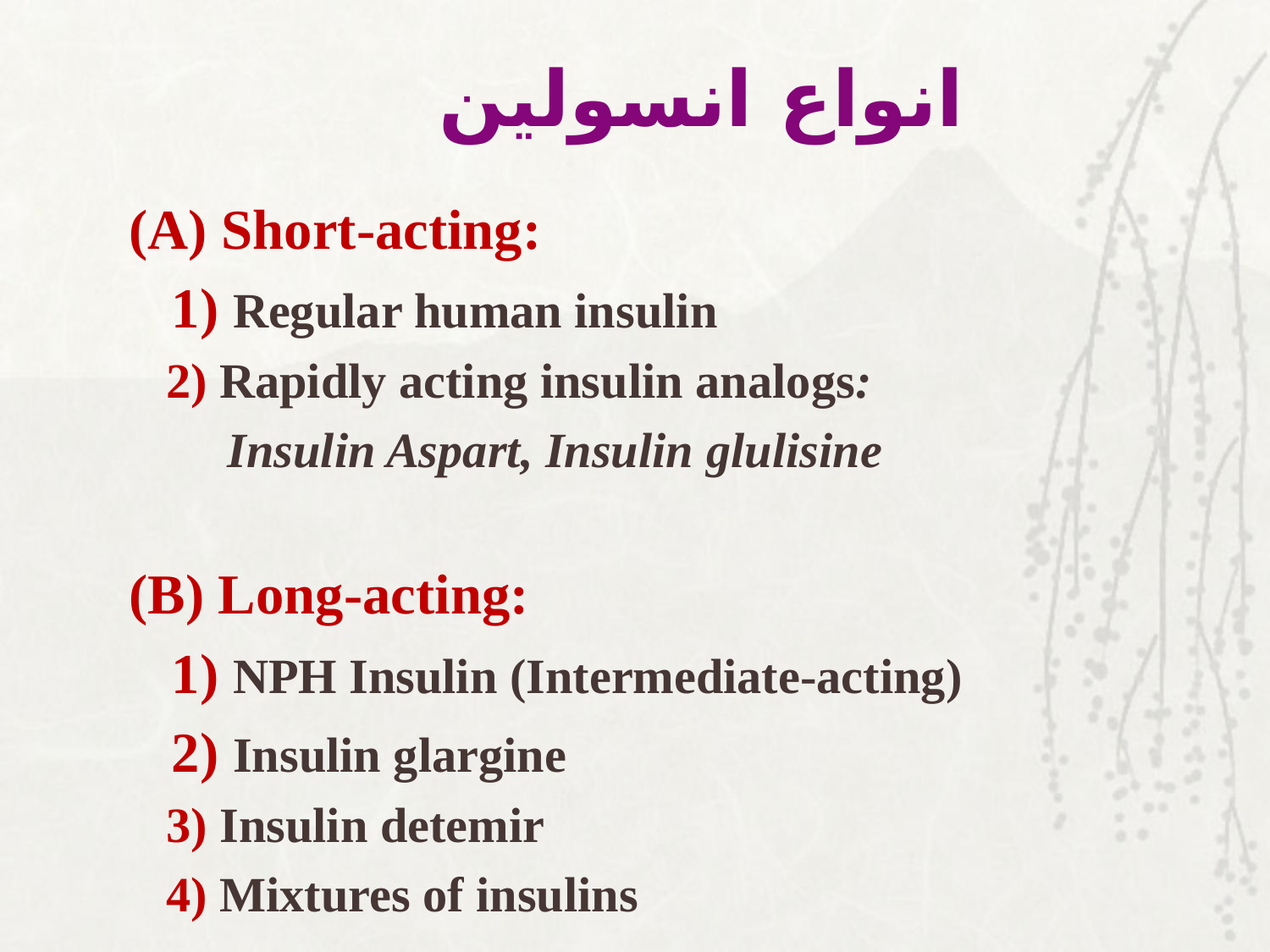

# انواع انسولین
(A) Short-acting:
   1) Regular human insulin
   2) Rapidly acting insulin analogs:
        Insulin Aspart, Insulin glulisine

(B) Long-acting:
   1) NPH Insulin (Intermediate-acting)
   2) Insulin glargine
   3) Insulin detemir
   4) Mixtures of insulins